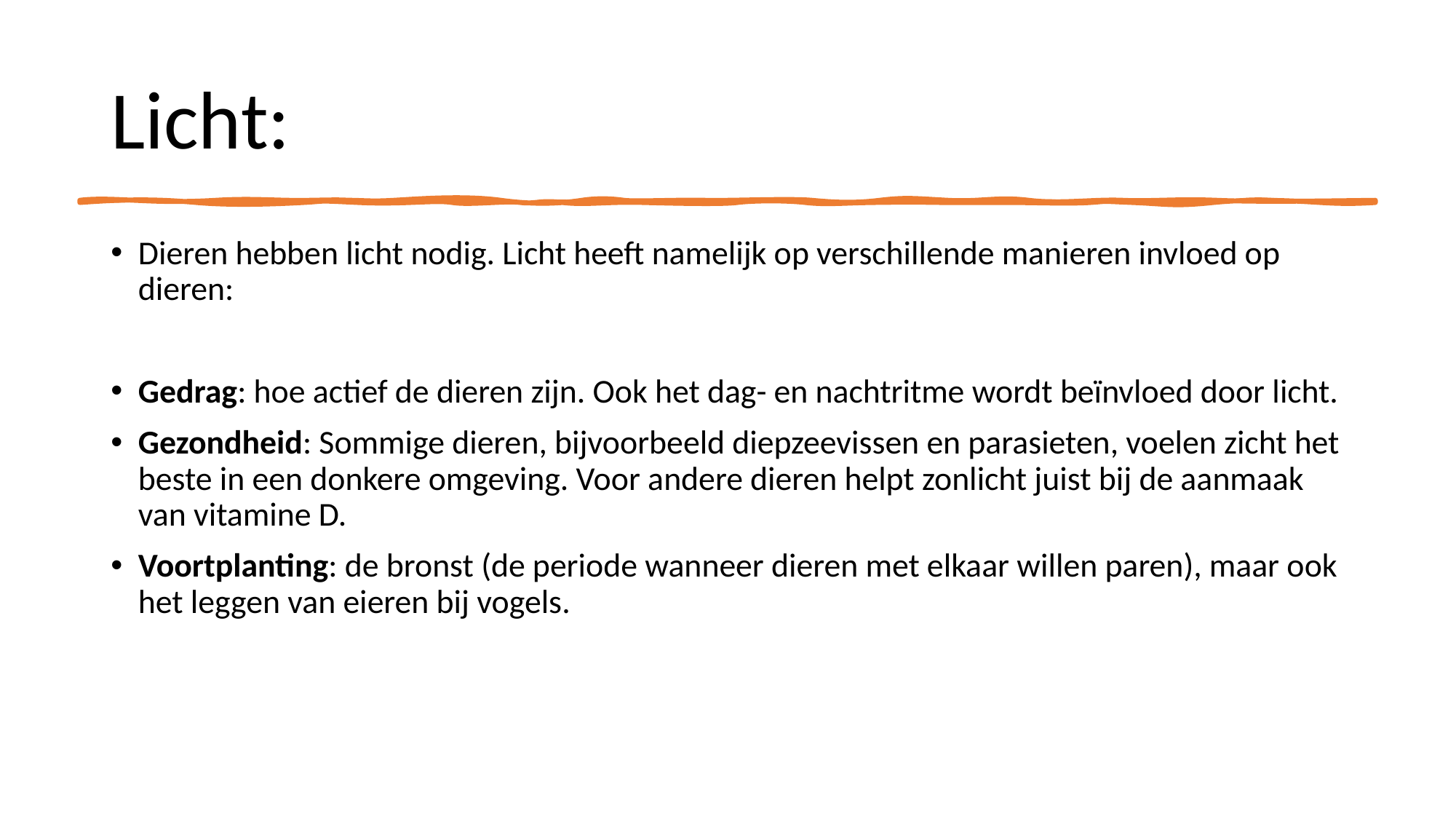

# Licht:

Dieren hebben licht nodig. Licht heeft namelijk op verschillende manieren invloed op dieren:

Gedrag: hoe actief de dieren zijn. Ook het dag- en nachtritme wordt beïnvloed door licht.
Gezondheid: Sommige dieren, bijvoorbeeld diepzeevissen en parasieten, voelen zicht het beste in een donkere omgeving. Voor andere dieren helpt zonlicht juist bij de aanmaak van vitamine D.
Voortplanting: de bronst (de periode wanneer dieren met elkaar willen paren), maar ook het leggen van eieren bij vogels.